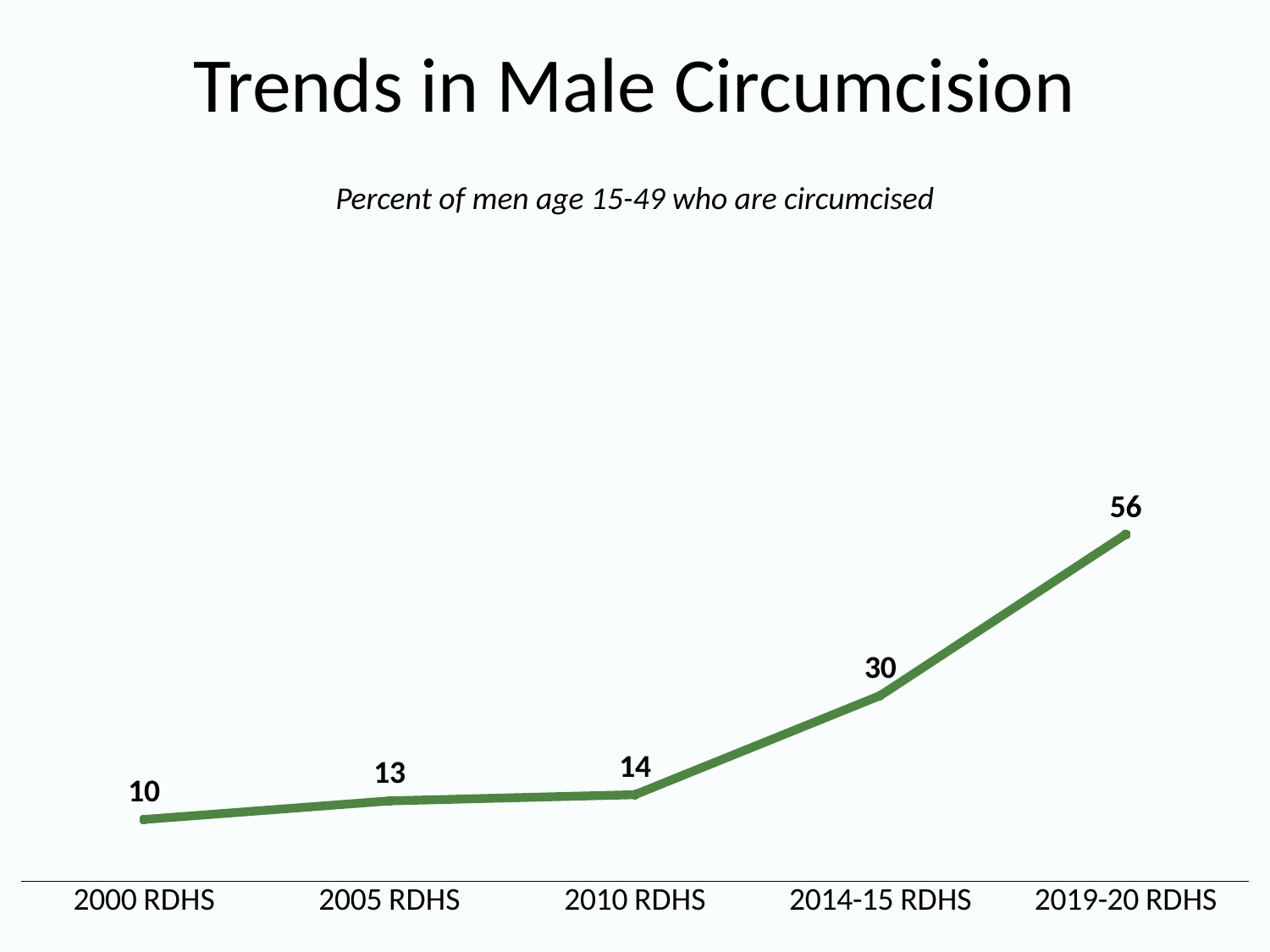

# Trends in Male Circumcision
Percent of men age 15-49 who are circumcised

### Chart

| Category | Series 1 |
|---|---|
| 2000 RDHS | 10.0 |
| 2005 RDHS | 13.0 |
| 2010 RDHS | 14.0 |
| 2014-15 RDHS | 30.0 |
| 2019-20 RDHS | 56.0 |